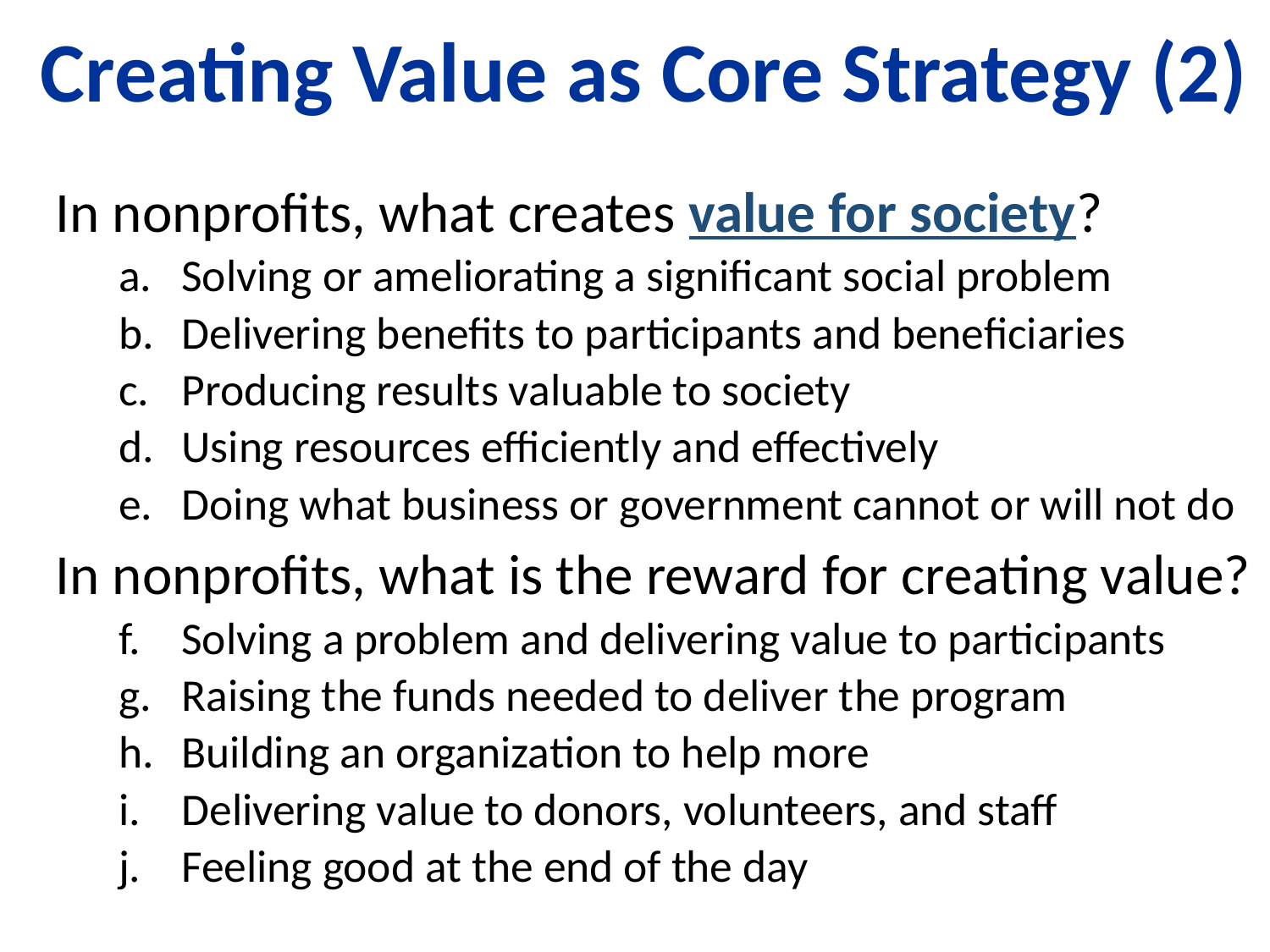

# Creating Value as Core Strategy (2)
In nonprofits, what creates value for society?
Solving or ameliorating a significant social problem
Delivering benefits to participants and beneficiaries
Producing results valuable to society
Using resources efficiently and effectively
Doing what business or government cannot or will not do
In nonprofits, what is the reward for creating value?
Solving a problem and delivering value to participants
Raising the funds needed to deliver the program
Building an organization to help more
Delivering value to donors, volunteers, and staff
Feeling good at the end of the day